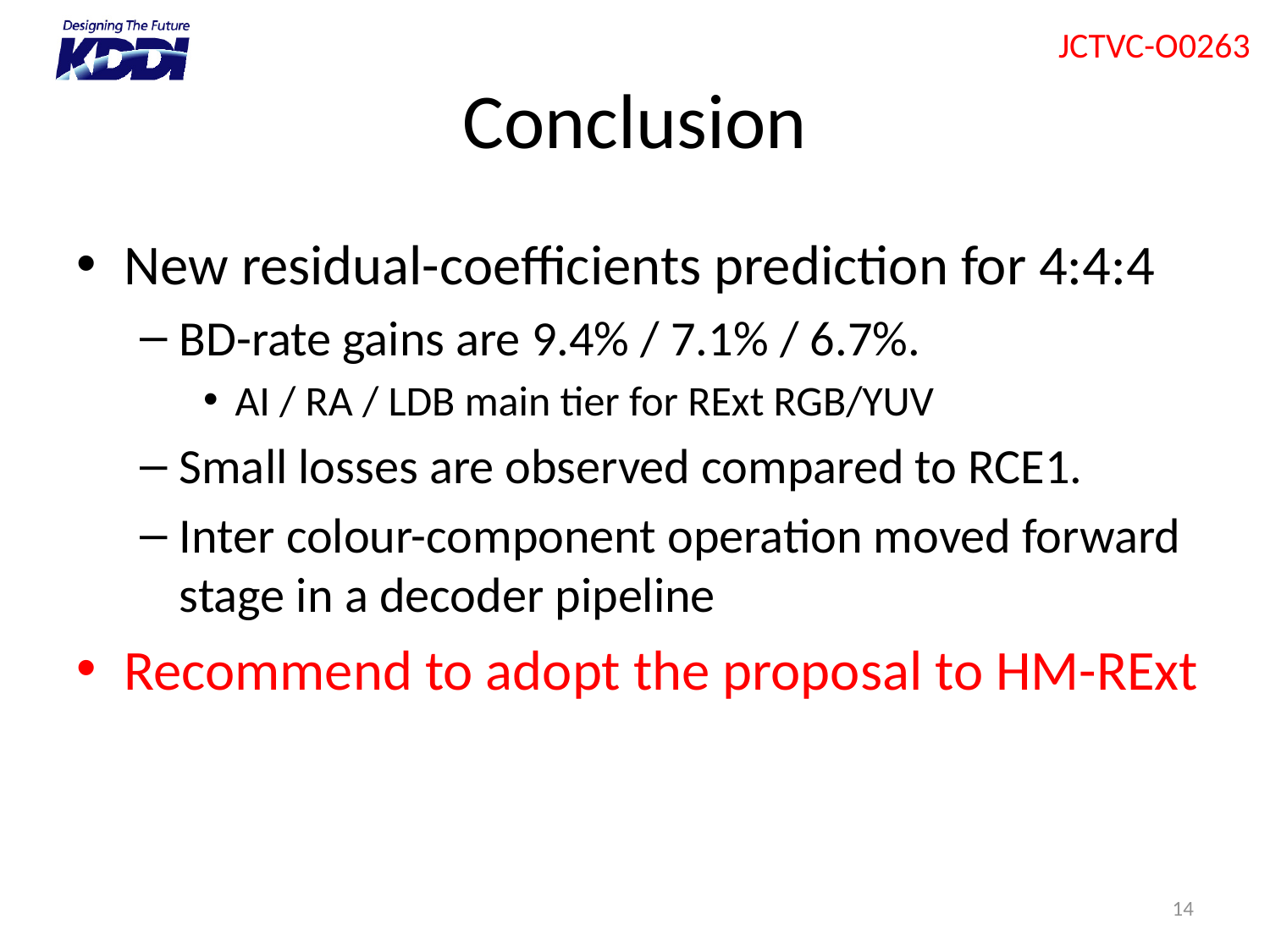

# Conclusion
New residual-coefficients prediction for 4:4:4
BD-rate gains are 9.4% / 7.1% / 6.7%.
AI / RA / LDB main tier for RExt RGB/YUV
Small losses are observed compared to RCE1.
Inter colour-component operation moved forward stage in a decoder pipeline
Recommend to adopt the proposal to HM-RExt
14